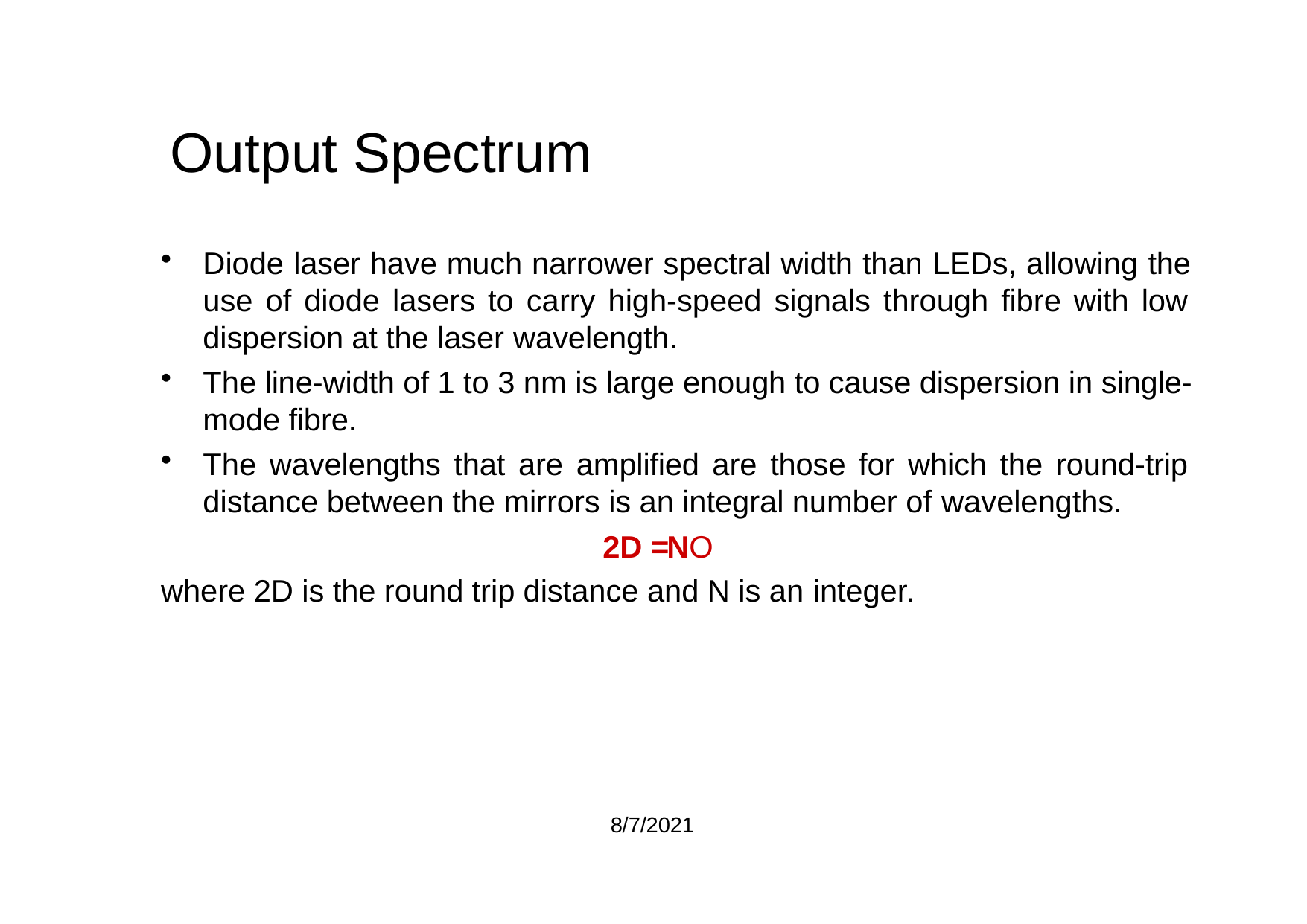

# Output Spectrum
Diode laser have much narrower spectral width than LEDs, allowing the  use of diode lasers to carry high-speed signals through fibre with low  dispersion at the laser wavelength.
The line-width of 1 to 3 nm is large enough to cause dispersion in single-  mode fibre.
The wavelengths that are amplified are those for which the round-trip  distance between the mirrors is an integral number of wavelengths.
2D =NO
where 2D is the round trip distance and N is an integer.
8/7/2021